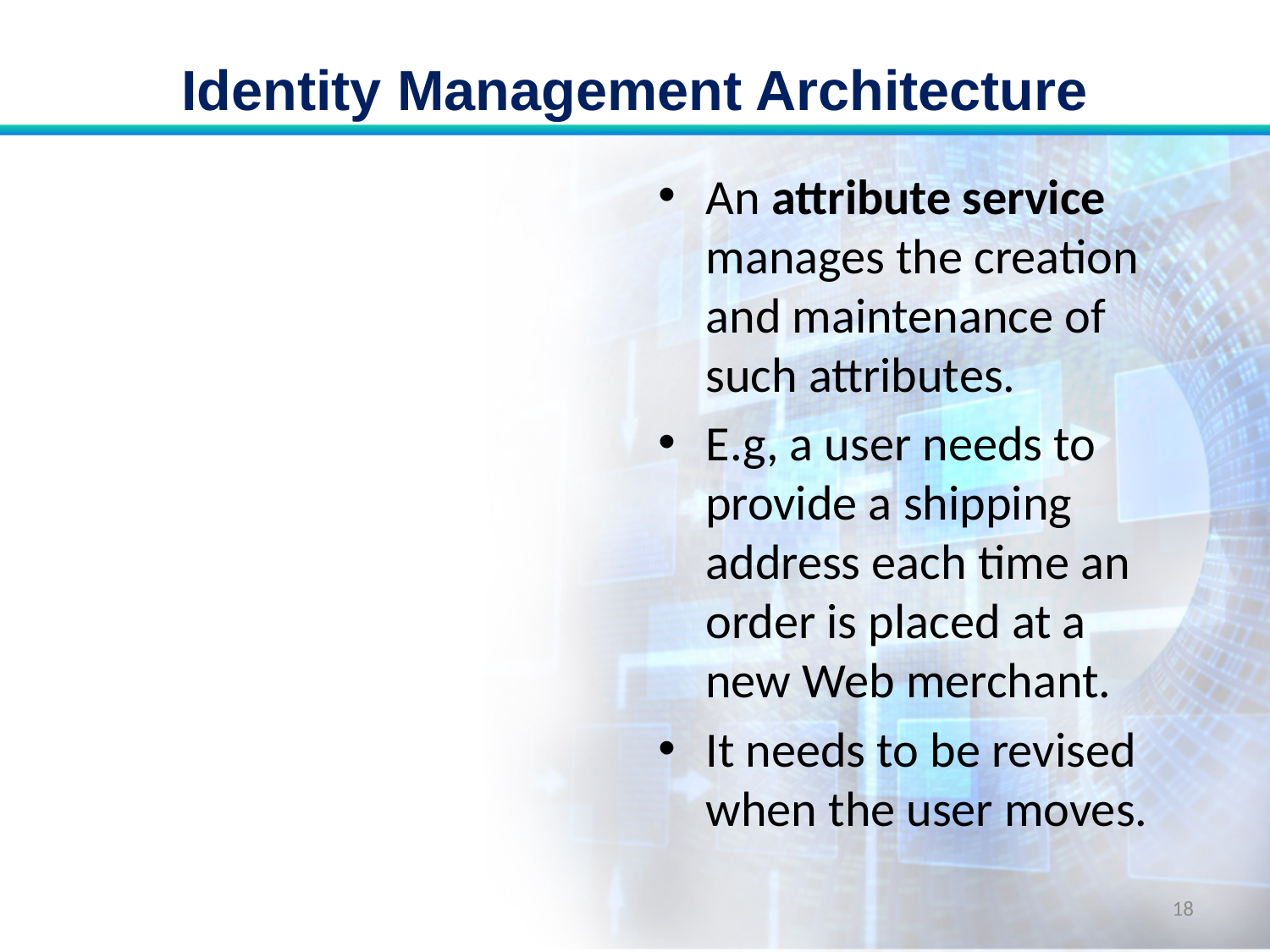

# Identity Management Architecture
An attribute service manages the creation and maintenance of such attributes.
E.g, a user needs to provide a shipping address each time an order is placed at a new Web merchant.
It needs to be revised when the user moves.
18